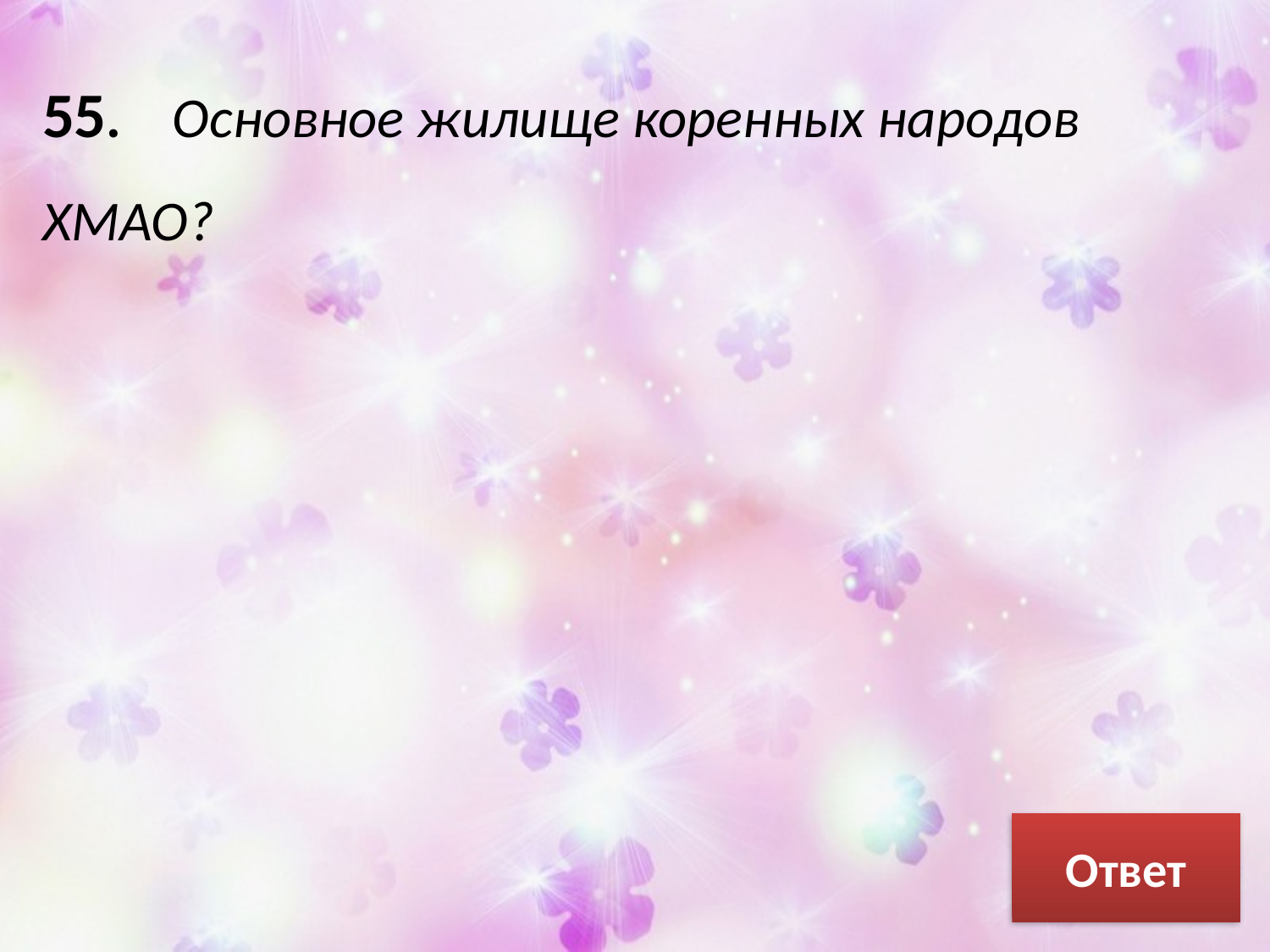

55.    Основное жилище коренных народов ХМАО?
Ответ